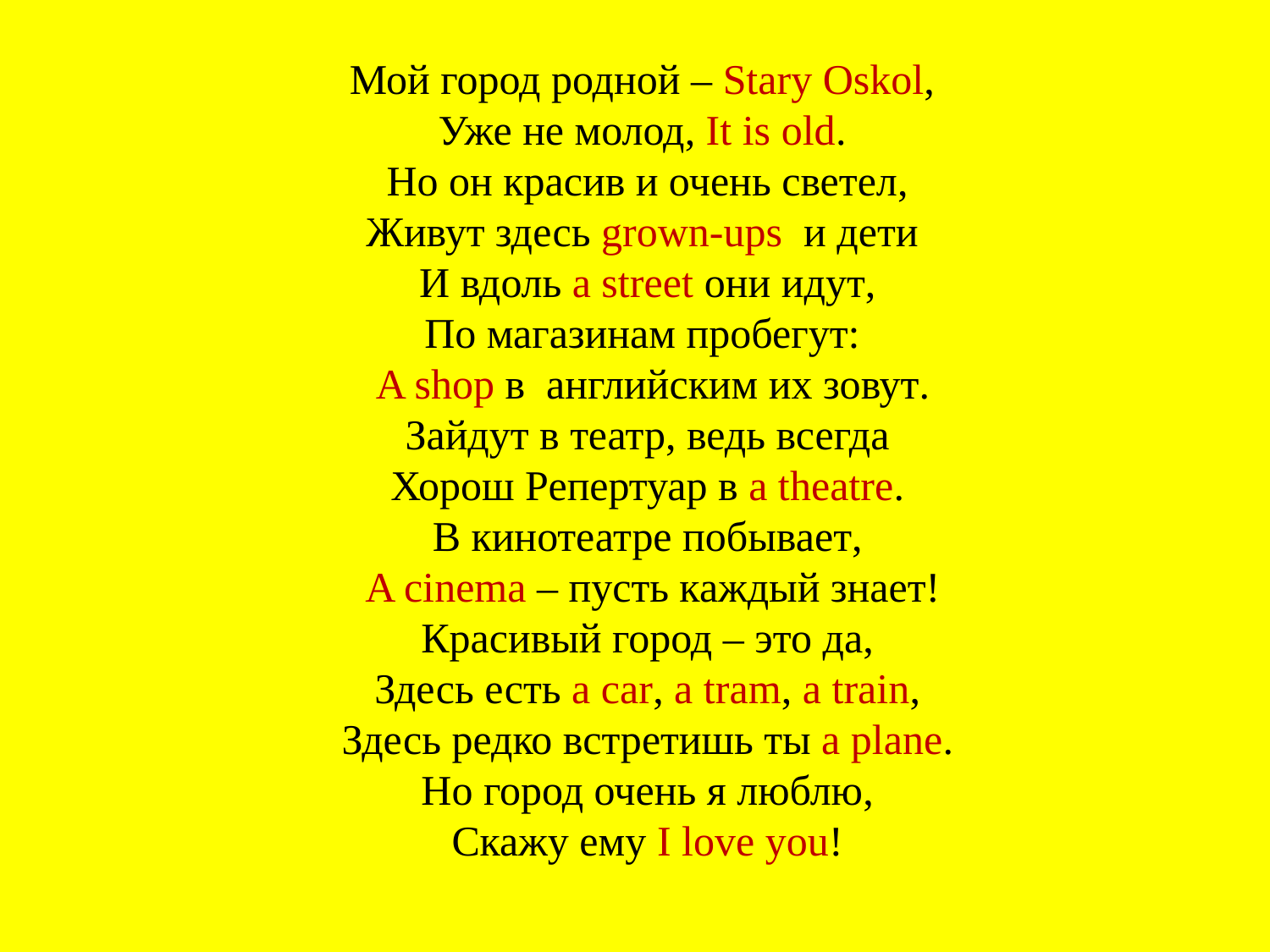

Мой город родной – Stary Oskol,
Уже не молод, It is old.
Но он красив и очень светел,
Живут здесь grown-ups  и дети
И вдоль a street они идут,
По магазинам пробегут:
 A shop в  английским их зовут.
Зайдут в театр, ведь всегда
Хорош Репертуар в a theatre.
В кинотеатре побывает,
 A cinema – пусть каждый знает!
Красивый город – это да,
Здесь есть a car, a tram, a train,
Здесь редко встретишь ты a plane.
Но город очень я люблю,
Скажу ему I love you!